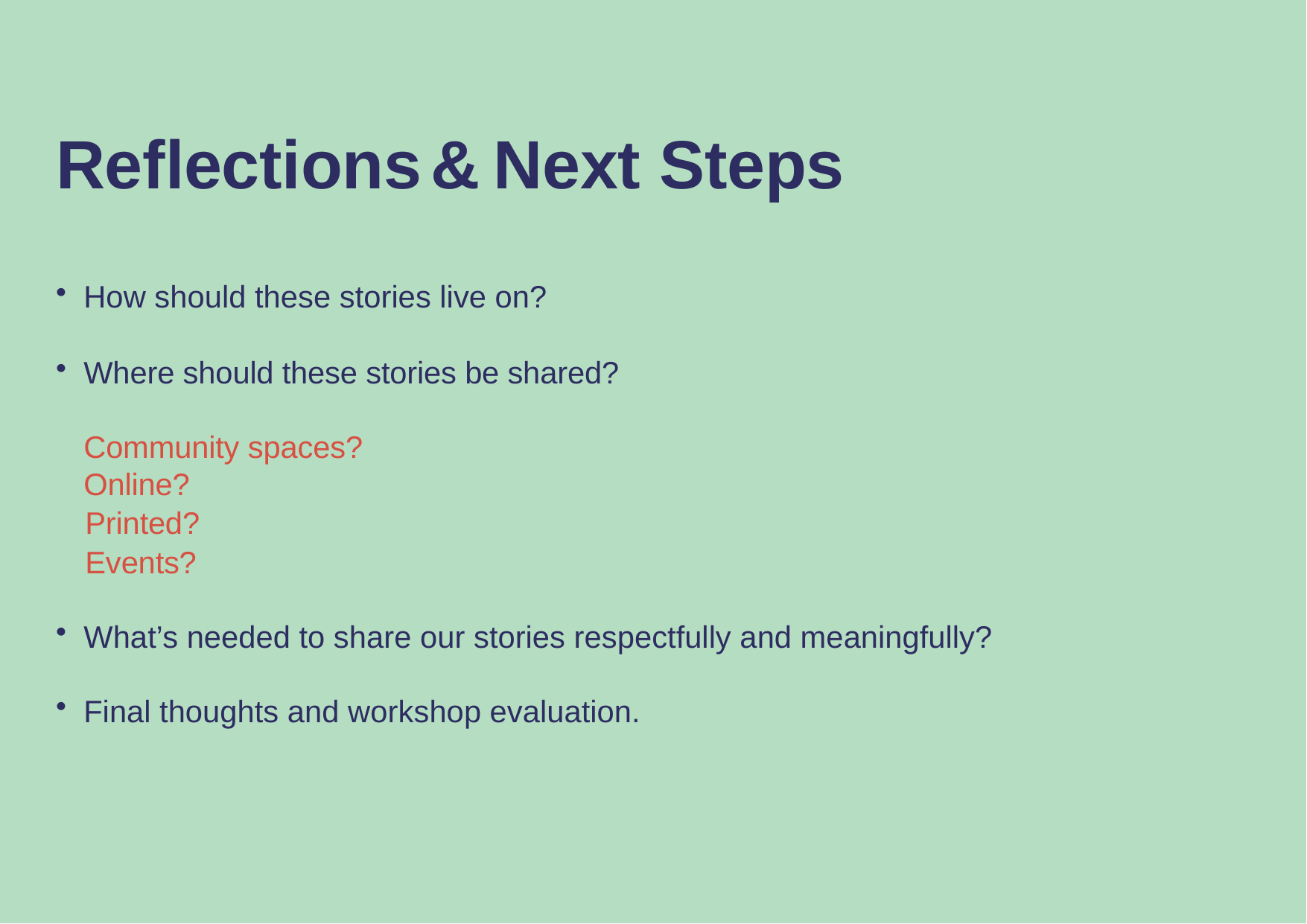

# Reflections	&	Next	Steps
How should these stories live on?
Where should these stories be shared?
Community spaces?
Online?
	Printed?
	Events?
What’s needed to share our stories respectfully and meaningfully?
Final thoughts and workshop evaluation.<insert date of Workshop 02>